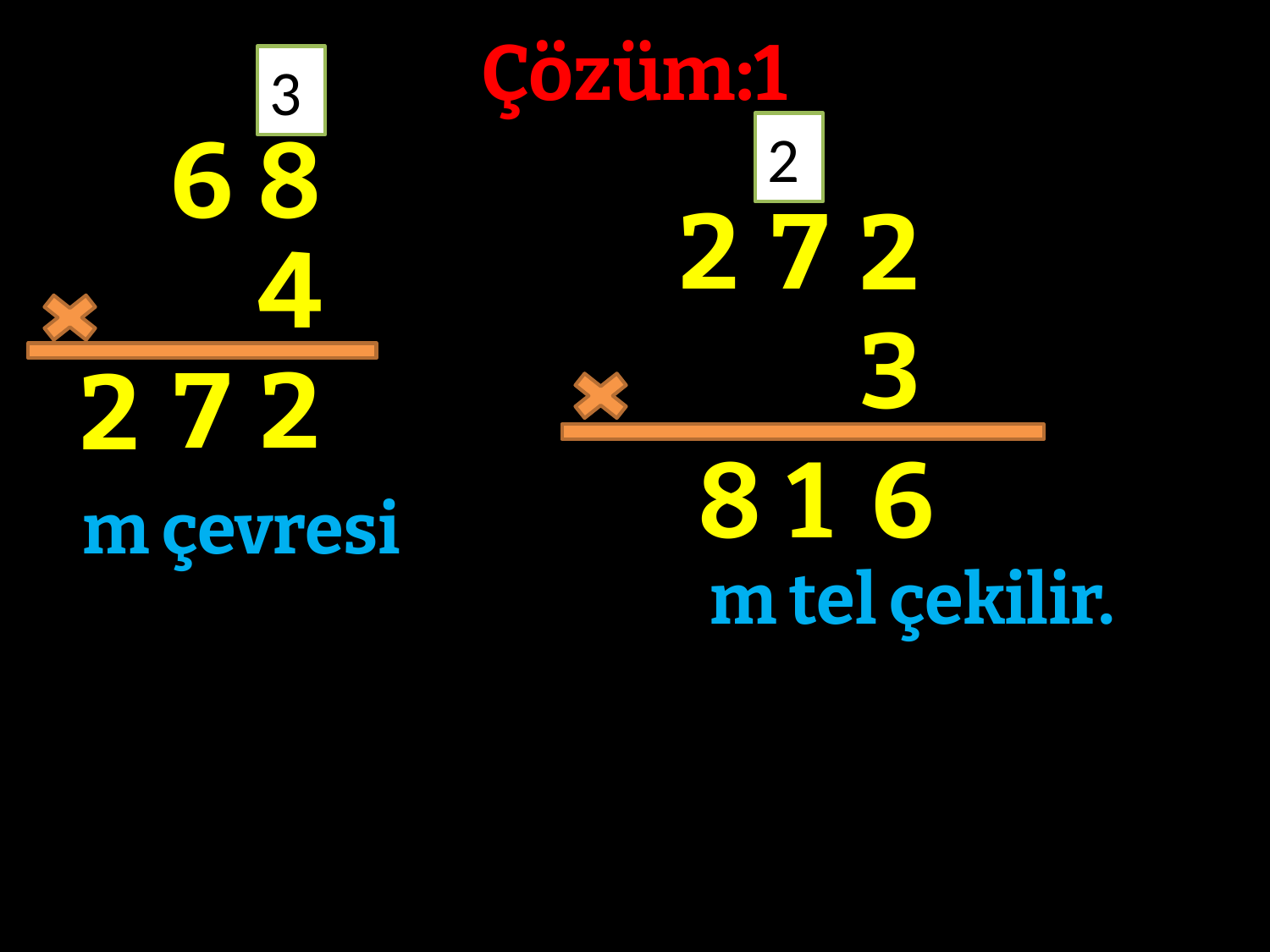

Çözüm:1
3
6
8
2
2
7
2
4

#
3

7
2
2

8
1
6
m çevresi
m tel çekilir.